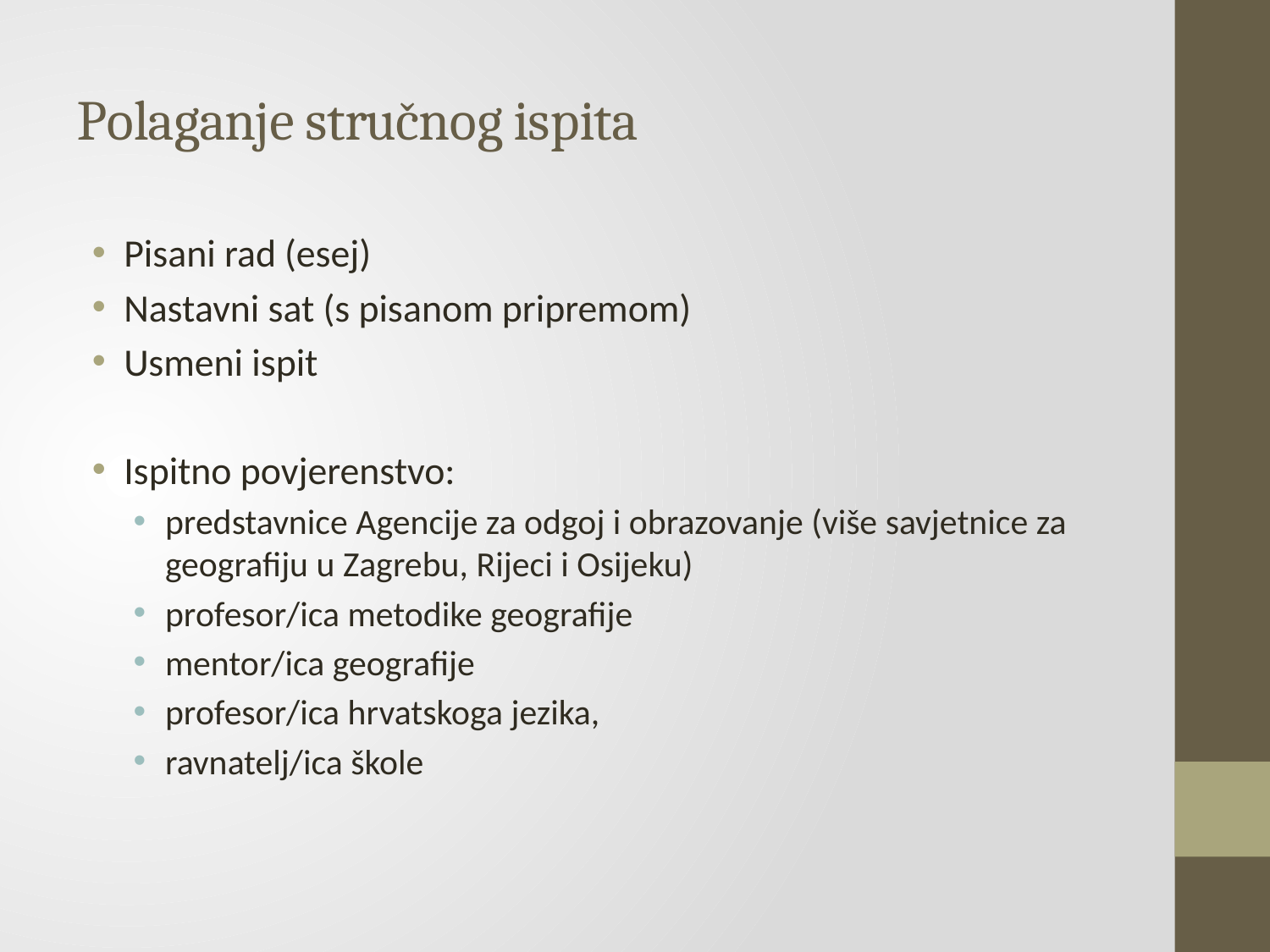

# Polaganje stručnog ispita
Pisani rad (esej)
Nastavni sat (s pisanom pripremom)
Usmeni ispit

Ispitno povjerenstvo:
predstavnice Agencije za odgoj i obrazovanje (više savjetnice za geografiju u Zagrebu, Rijeci i Osijeku)
profesor/ica metodike geografije
mentor/ica geografije
profesor/ica hrvatskoga jezika,
ravnatelj/ica škole